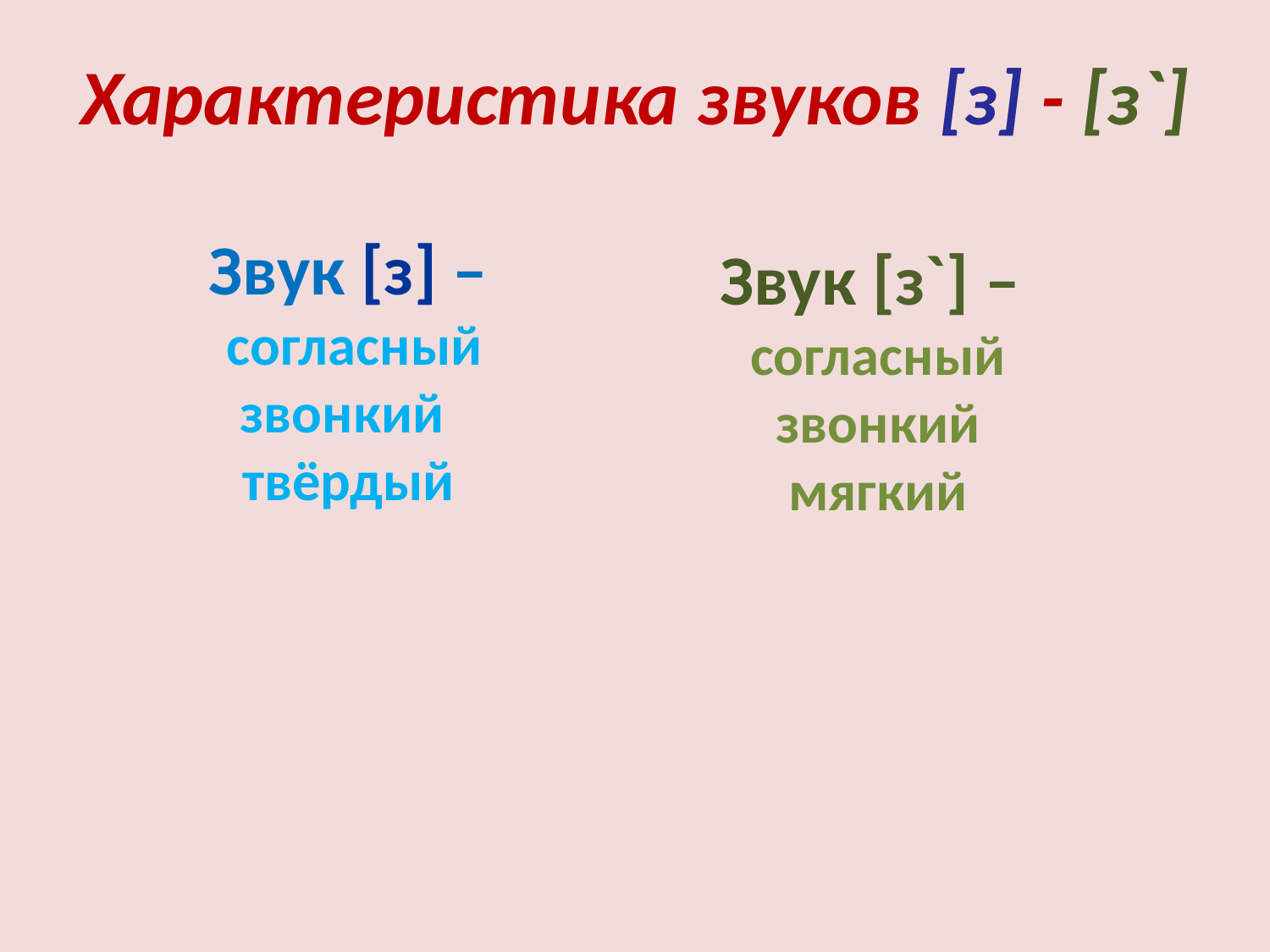

# Характеристика звуков [з] - [з`]
Звук [з] –
 согласный
звонкий
твёрдый
Звук [з`] –
согласный
звонкий
мягкий